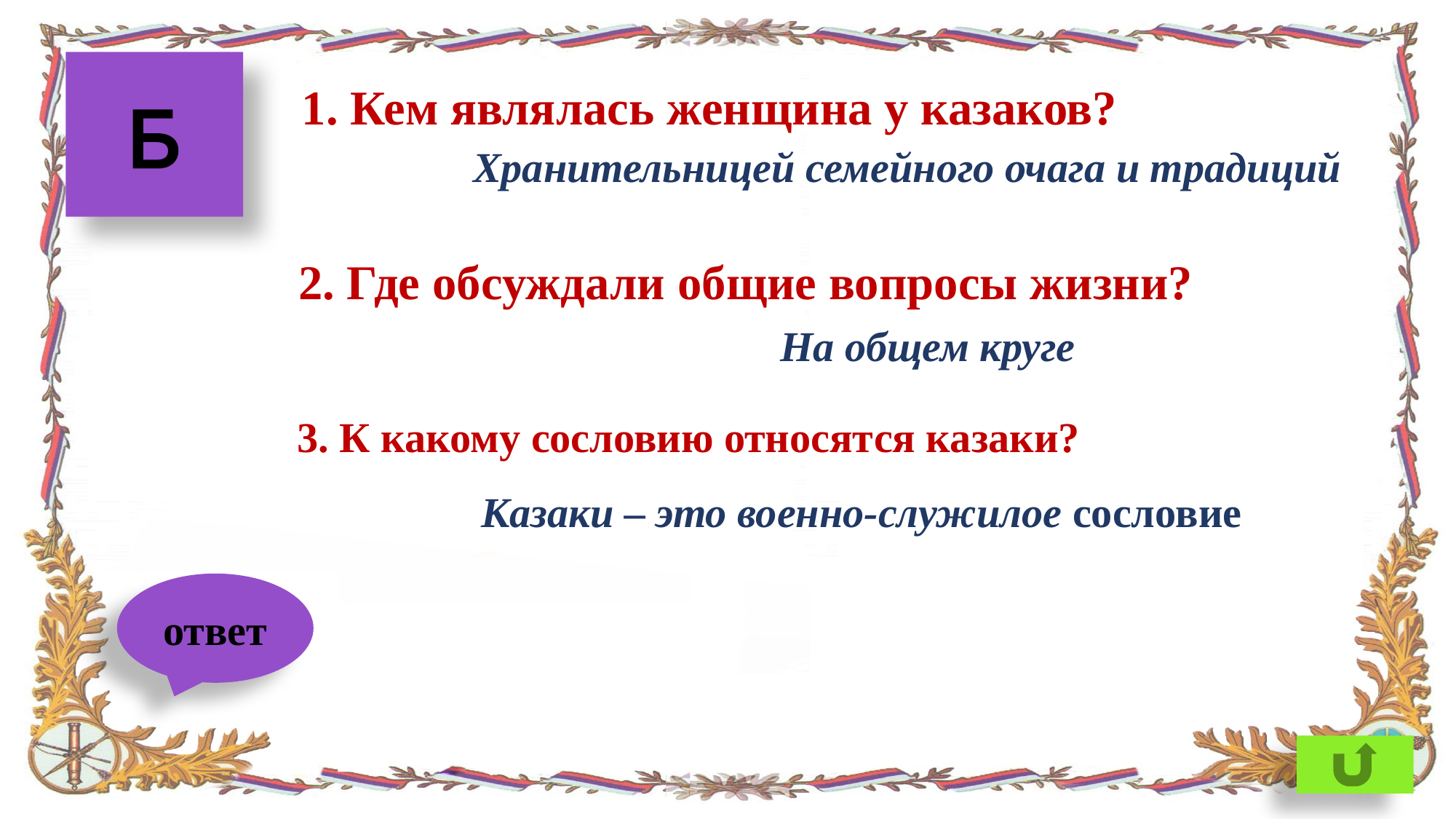

# 1. Кем являлась женщина у казаков?
Б
Хранительницей семейного очага и традиций
2. Где обсуждали общие вопросы жизни?
На общем круге
3. К какому сословию относятся казаки?
Казаки – это военно-служилое сословие
ответ